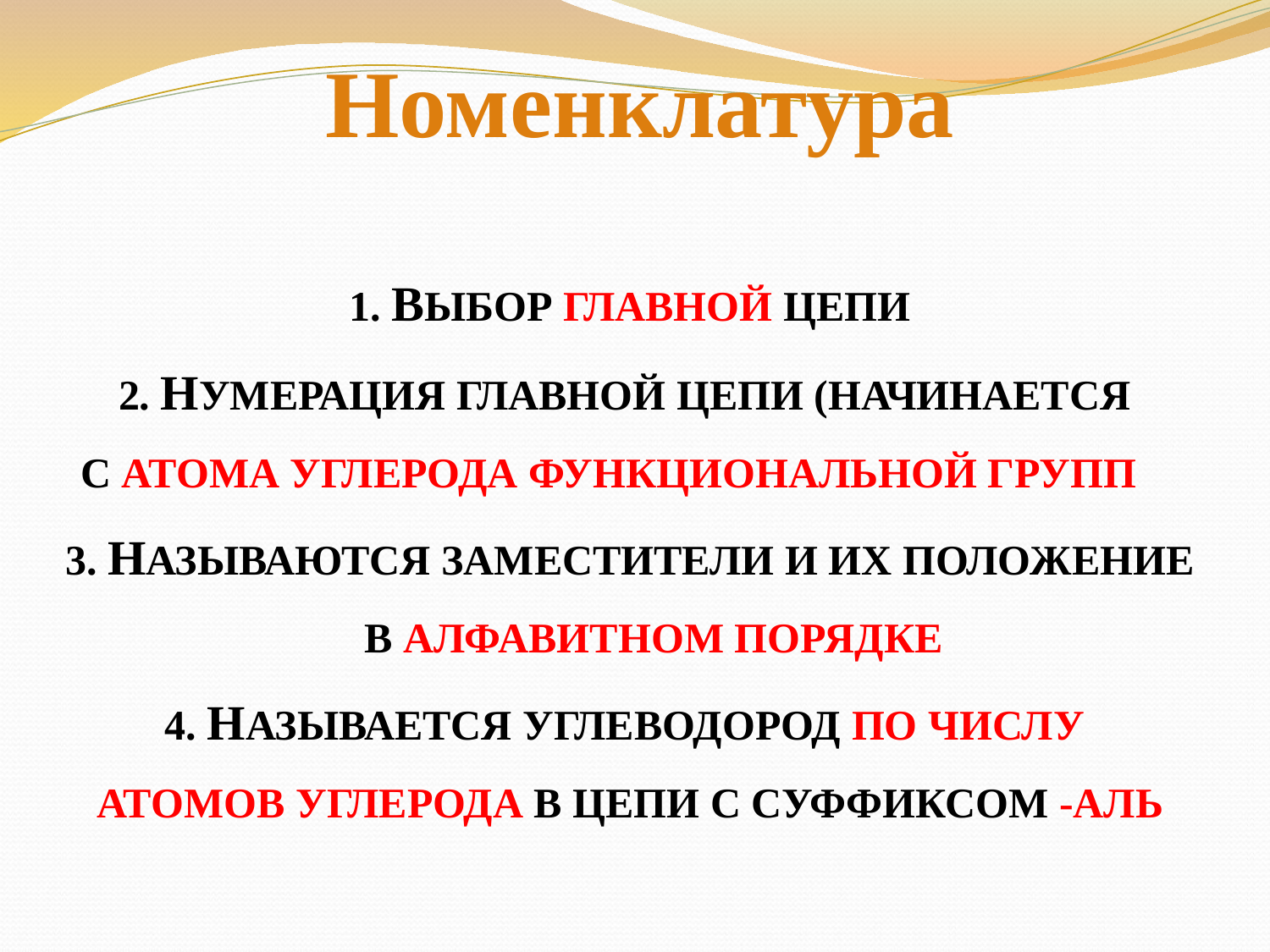

Номенклатура
1. ВЫБОР ГЛАВНОЙ ЦЕПИ
2. НУМЕРАЦИЯ ГЛАВНОЙ ЦЕПИ (НАЧИНАЕТСЯ
С АТОМА УГЛЕРОДА ФУНКЦИОНАЛЬНОЙ ГРУПП
3. НАЗЫВАЮТСЯ ЗАМЕСТИТЕЛИ И ИХ ПОЛОЖЕНИЕ В АЛФАВИТНОМ ПОРЯДКЕ
4. НАЗЫВАЕТСЯ УГЛЕВОДОРОД ПО ЧИСЛУ
АТОМОВ УГЛЕРОДА В ЦЕПИ С СУФФИКСОМ -АЛЬ